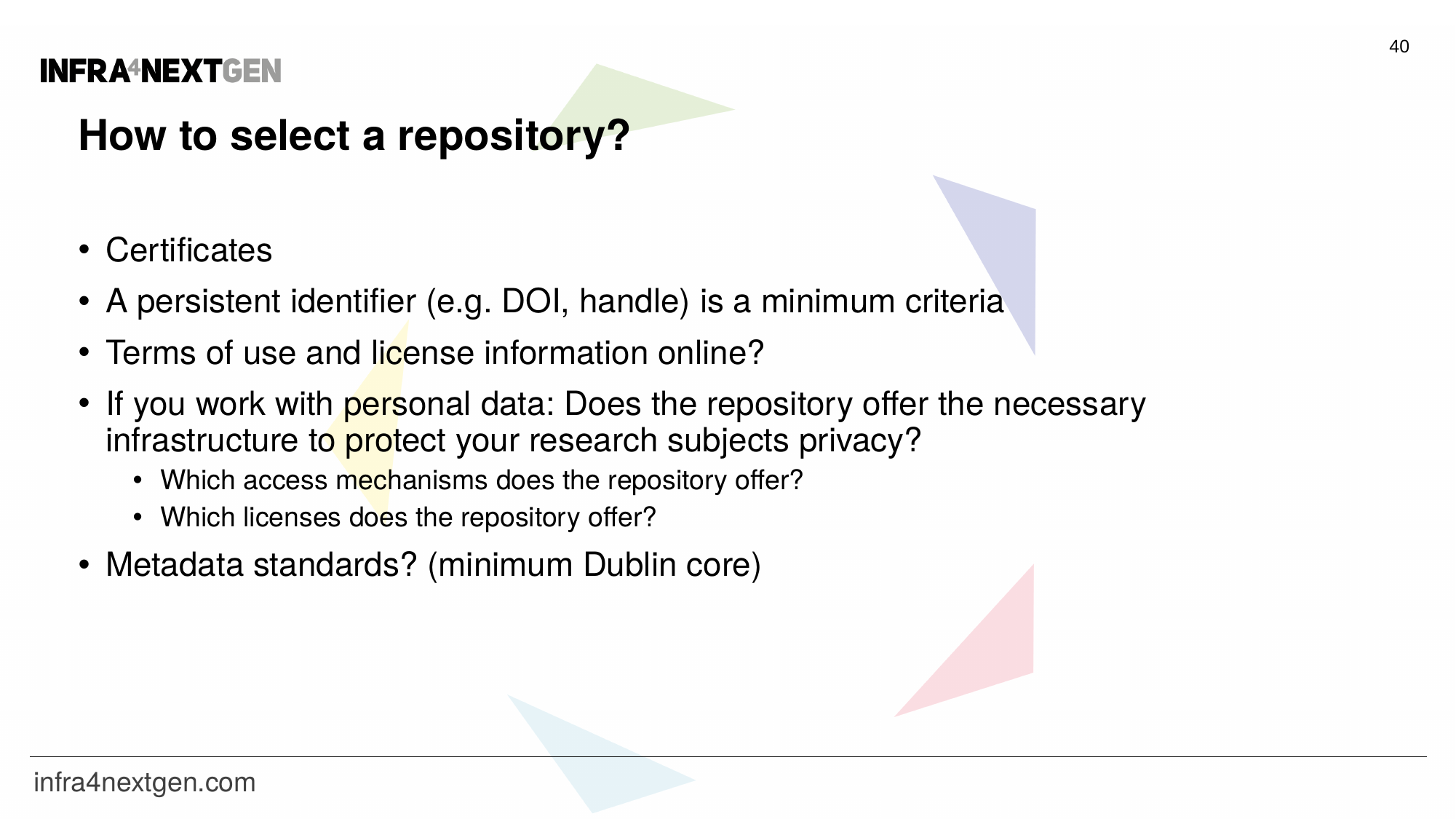

40
# How to select a repository?
Certificates
A persistent identifier (e.g. DOI, handle) is a minimum criteria
Terms of use and license information online?
If you work with personal data: Does the repository offer the necessary infrastructure to protect your research subjects privacy?
Which access mechanisms does the repository offer?
Which licenses does the repository offer?
Metadata standards? (minimum Dublin core)

infra4nextgen.com